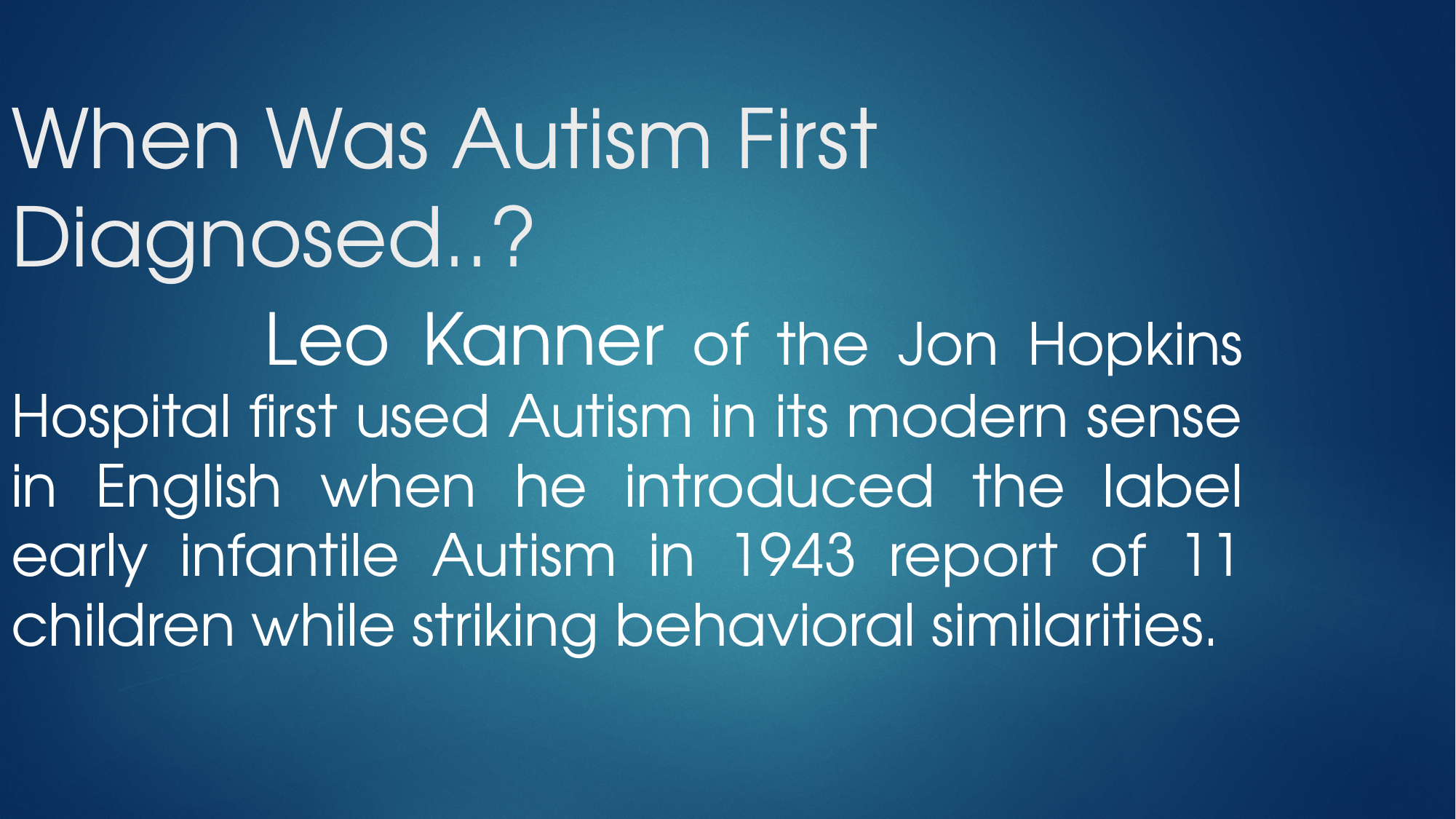

When Was Autism First Diagnosed..?

          Leo Kanner of the Jon Hopkins Hospital first used Autism in its modern sense in English when he introduced the label early infantile Autism in 1943 report of 11 children while striking behavioral similarities.